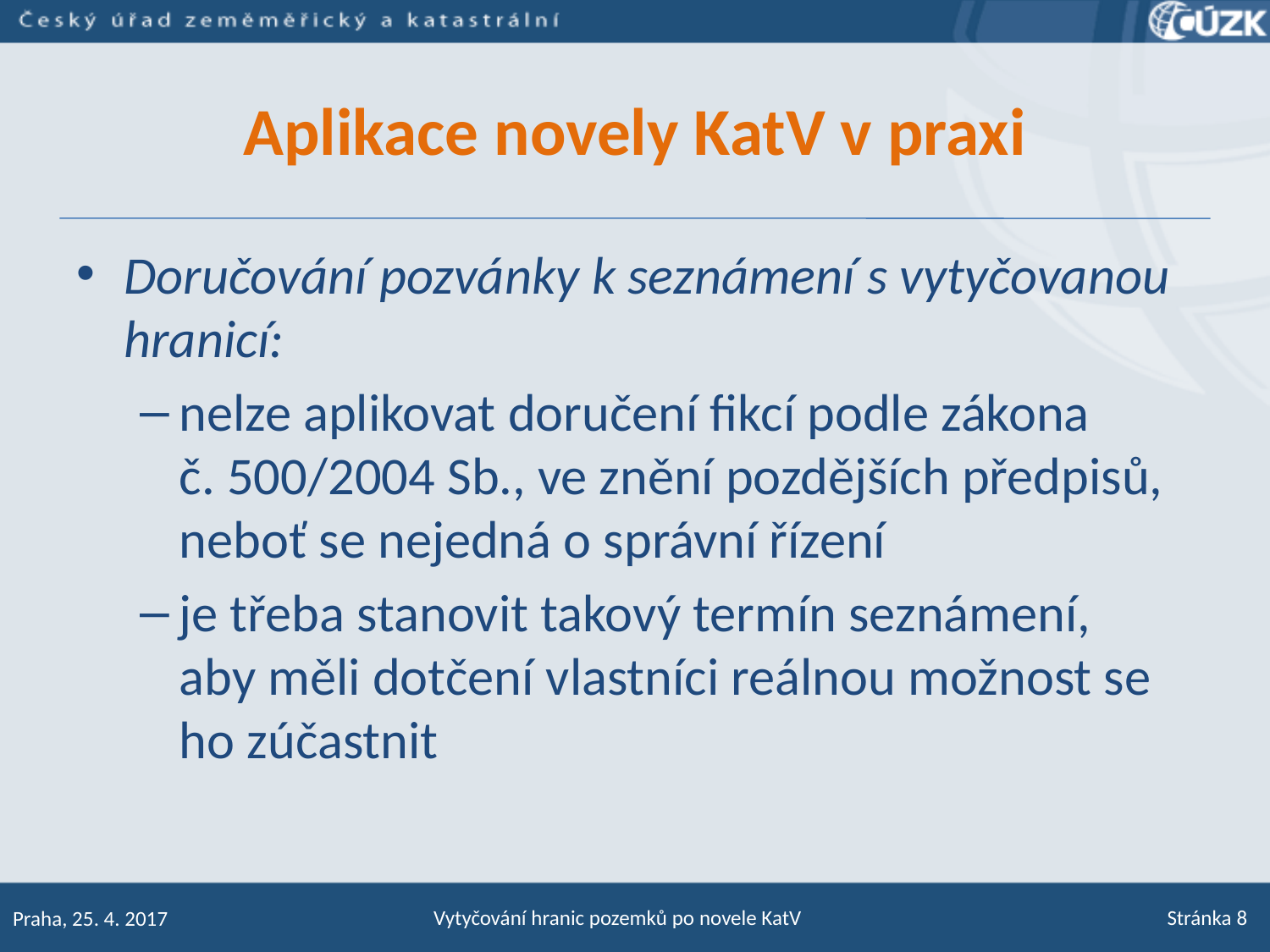

# Aplikace novely KatV v praxi
Doručování pozvánky k seznámení s vytyčovanou hranicí:
nelze aplikovat doručení fikcí podle zákona      č. 500/2004 Sb., ve znění pozdějších předpisů, neboť se nejedná o správní řízení
je třeba stanovit takový termín seznámení,   aby měli dotčení vlastníci reálnou možnost se ho zúčastnit

Vytyčování hranic pozemků po novele KatV
Stránka 8
Praha, 25. 4. 2017